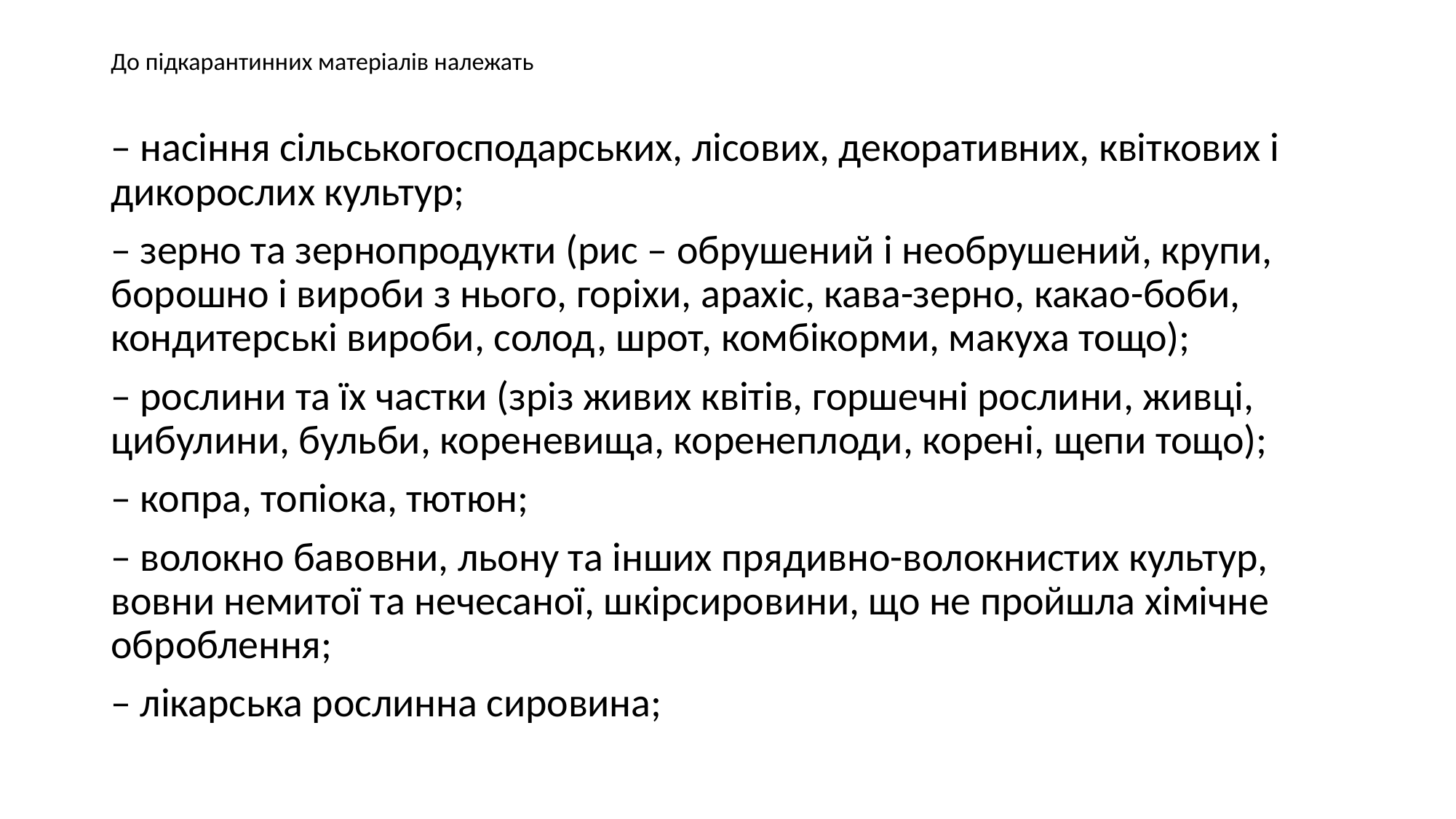

# До підкарантинних матеріалів належать
– насіння сільськогосподарських, лісових, декоративних, квіткових і дикорослих культур;
– зерно та зернопродукти (рис – обрушений і необрушений, крупи, борошно і вироби з нього, горіхи, арахіс, кава-зерно, какао-боби, кондитерські вироби, солод, шрот, комбікорми, макуха тощо);
– рослини та їх частки (зріз живих квітів, горшечні рослини, живці, цибулини, бульби, кореневища, коренеплоди, корені, щепи тощо);
– копра, топіока, тютюн;
– волокно бавовни, льону та інших прядивно-волокнистих культур, вовни немитої та нечесаної, шкірсировини, що не пройшла хімічне оброблення;
– лікарська рослинна сировина;